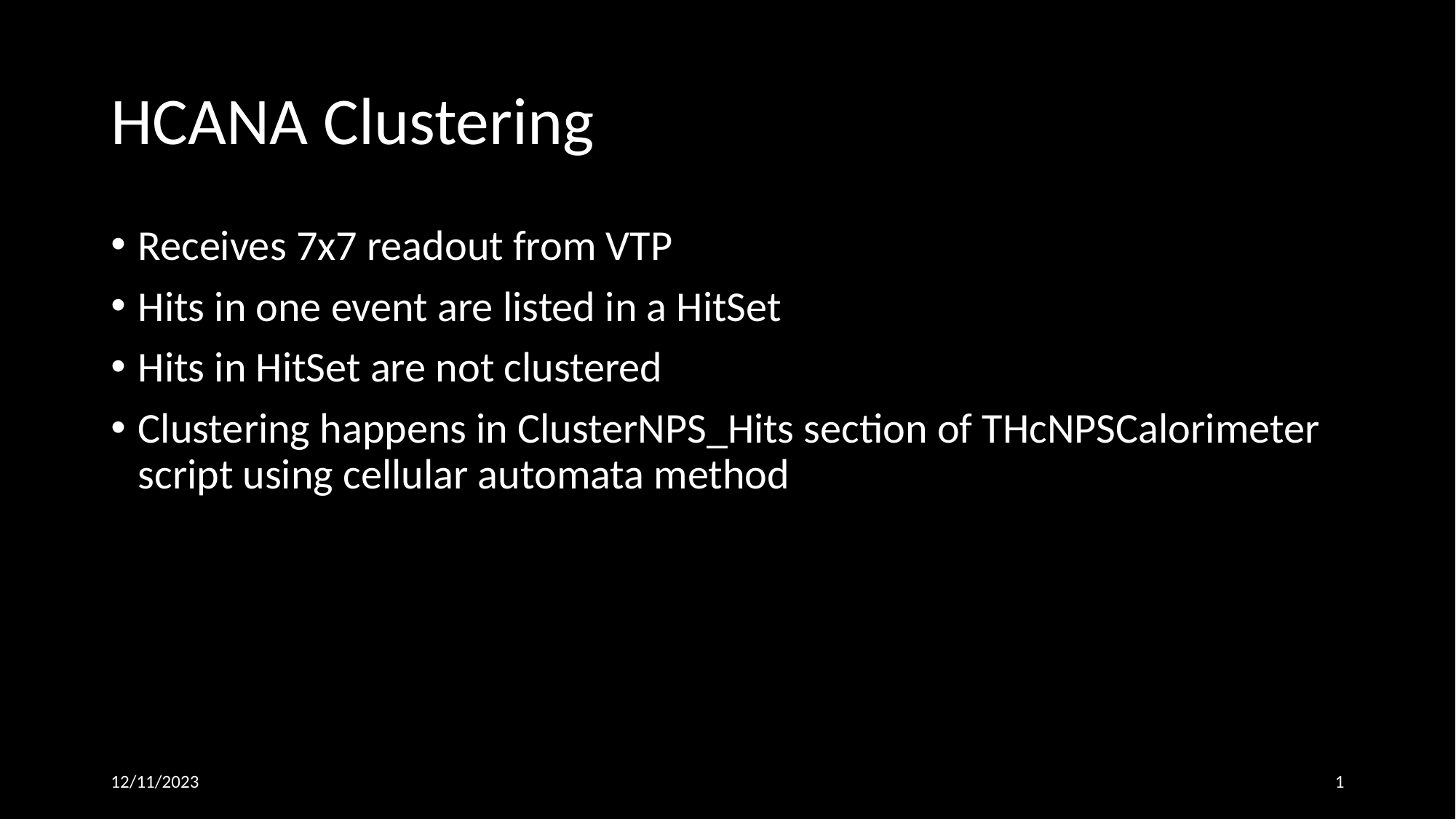

# HCANA Clustering
Receives 7x7 readout from VTP
Hits in one event are listed in a HitSet
Hits in HitSet are not clustered
Clustering happens in ClusterNPS_Hits section of THcNPSCalorimeter script using cellular automata method
12/11/2023
1